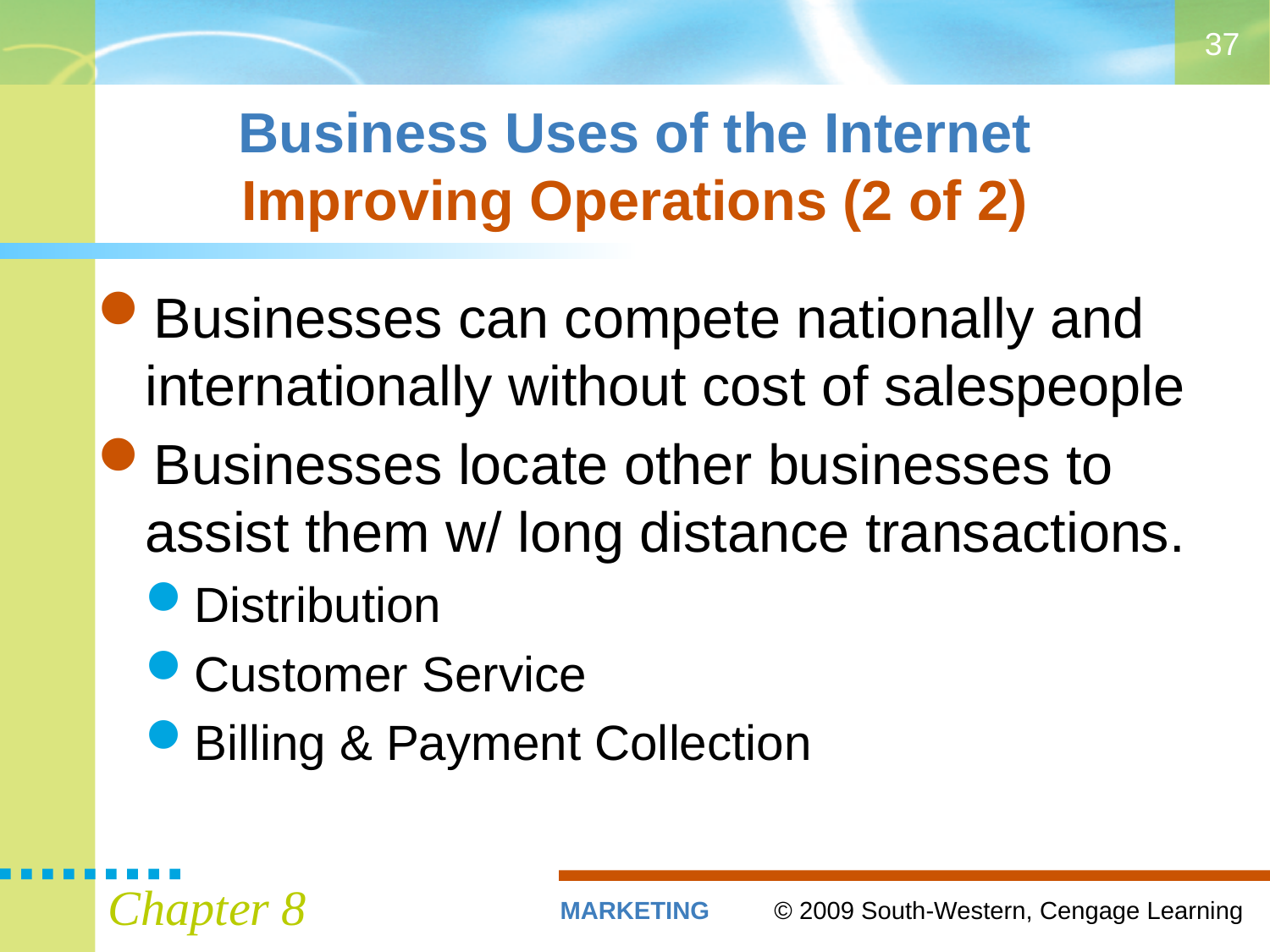

37
# Business Uses of the Internet Improving Operations (2 of 2)
Businesses can compete nationally and internationally without cost of salespeople
Businesses locate other businesses to assist them w/ long distance transactions.
Distribution
Customer Service
Billing & Payment Collection
Chapter 8